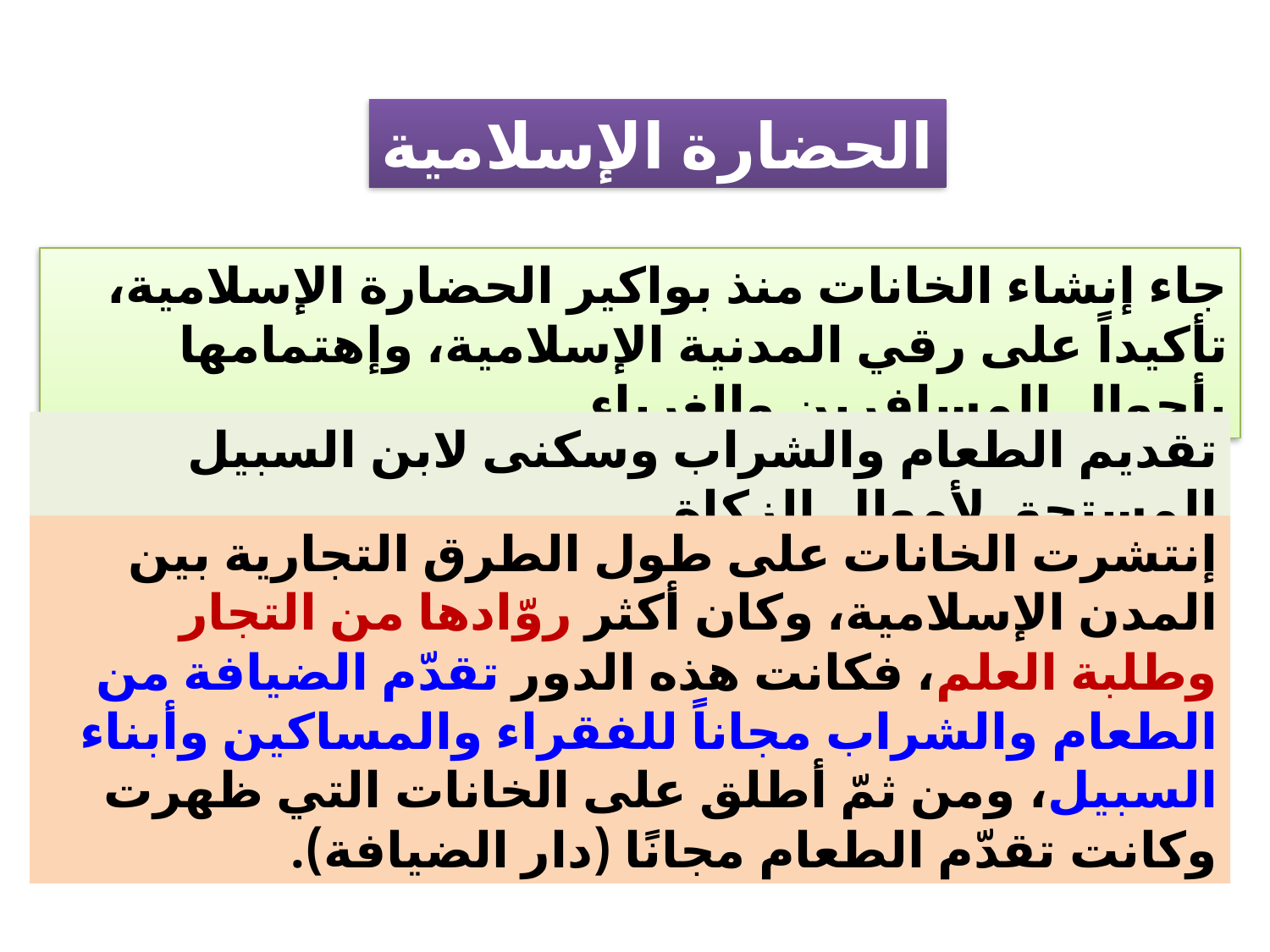

الحضارة الإسلامية
جاء إنشاء الخانات منذ بواكير الحضارة الإسلامية، تأكيداً على رقي المدنية الإسلامية، وإهتمامها بأحوال المسافرين والغرباء.
تقديم الطعام والشراب وسكنى لابن السبيل المستحق لأموال الزكاة
إنتشرت الخانات على طول الطرق التجارية بين المدن الإسلامية، وكان أكثر روّادها من التجار وطلبة العلم، فكانت هذه الدور تقدّم الضيافة من الطعام والشراب مجاناً للفقراء والمساكين وأبناء السبيل، ومن ثمّ أطلق على الخانات التي ظهرت وكانت تقدّم الطعام مجانًا (دار الضيافة).